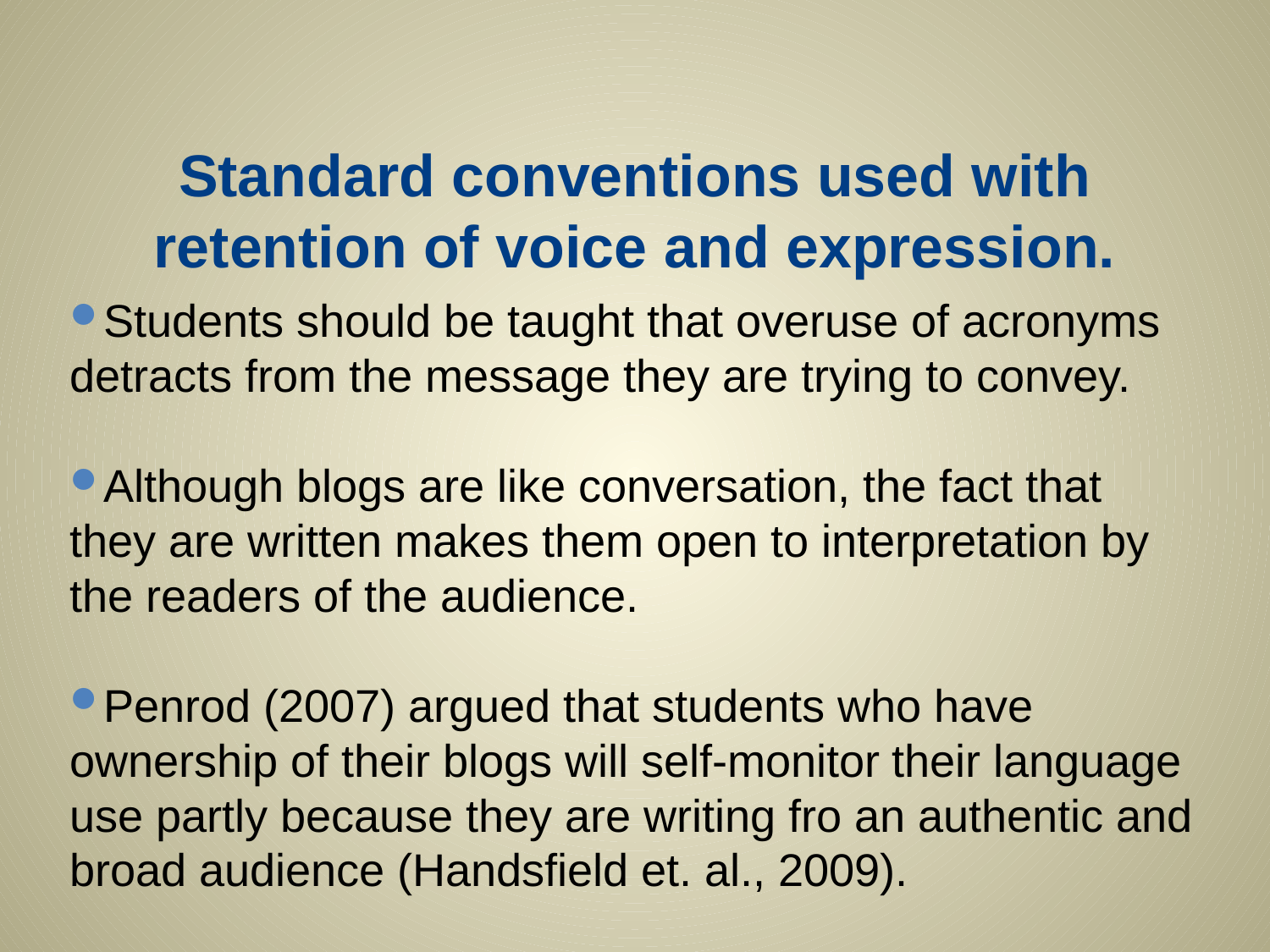

# Standard conventions used with retention of voice and expression.
Students should be taught that overuse of acronyms detracts from the message they are trying to convey.

Although blogs are like conversation, the fact that they are written makes them open to interpretation by the readers of the audience.

Penrod (2007) argued that students who have ownership of their blogs will self-monitor their language use partly because they are writing fro an authentic and broad audience (Handsfield et. al., 2009).